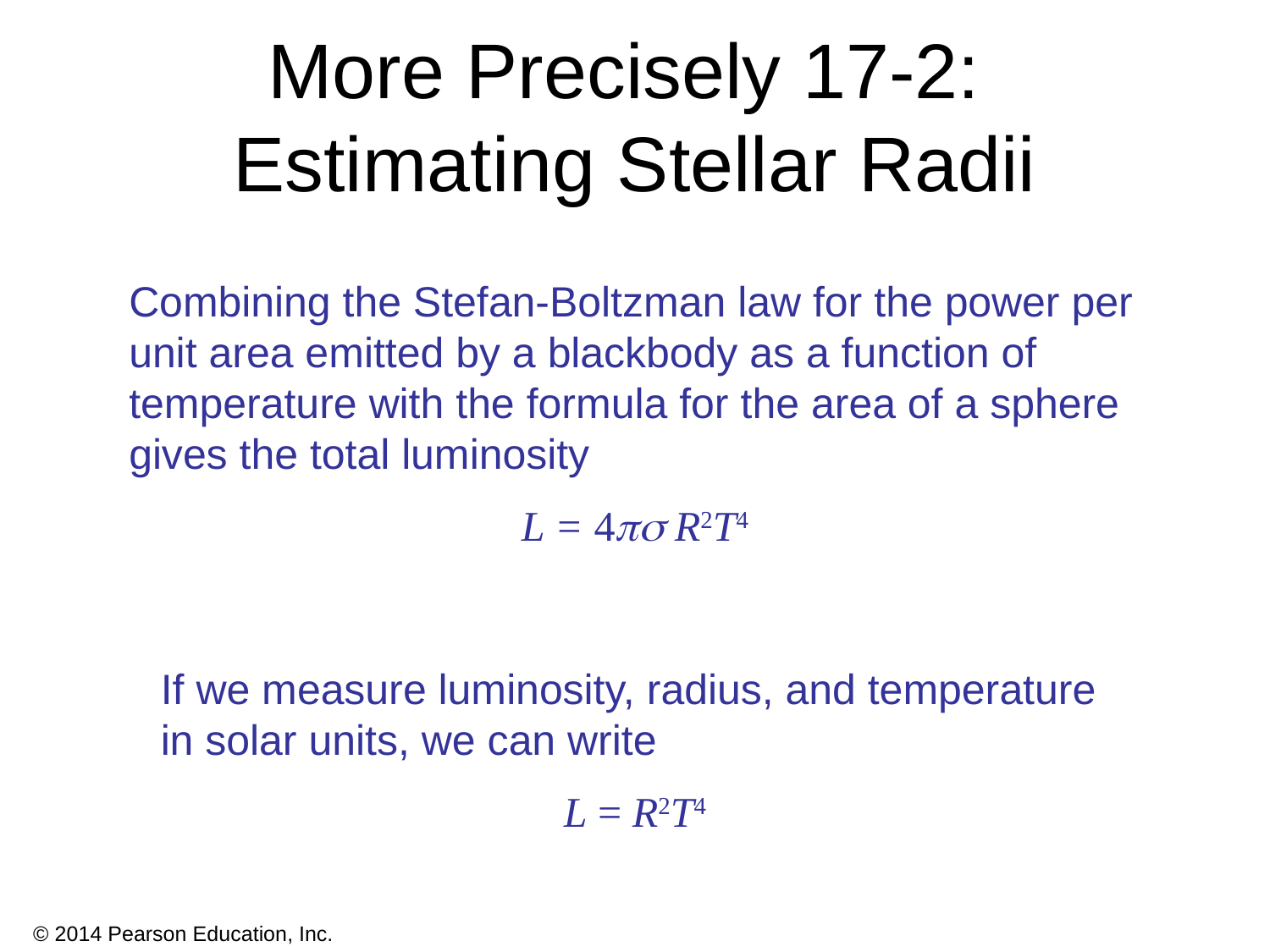

# More Precisely 17-2: Estimating Stellar Radii
Combining the Stefan-Boltzman law for the power per unit area emitted by a blackbody as a function of temperature with the formula for the area of a sphere gives the total luminosity
L = 4πσ R2T4
If we measure luminosity, radius, and temperature in solar units, we can write
L = R2T4